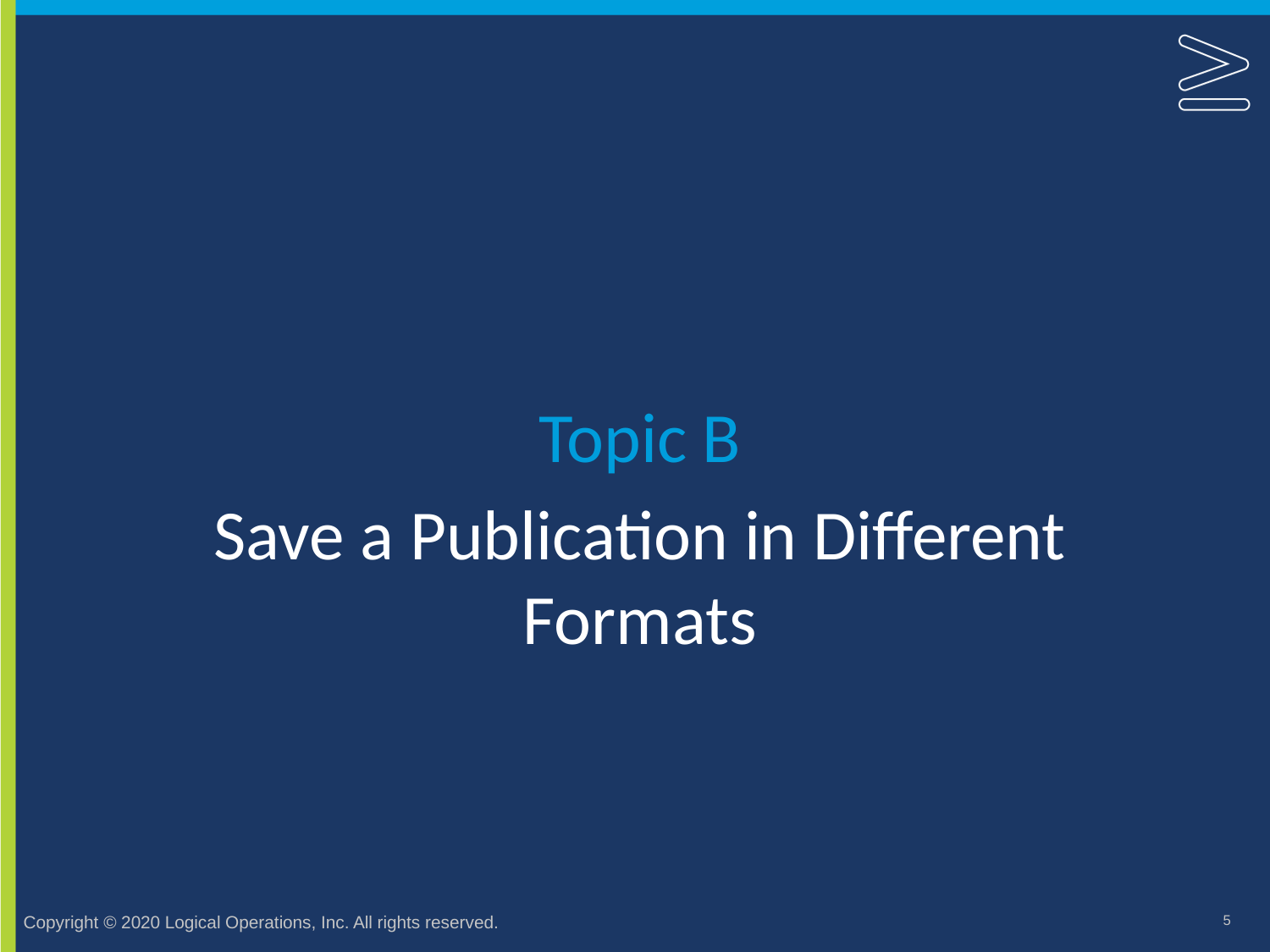

Topic B
# Save a Publication in Different Formats
5